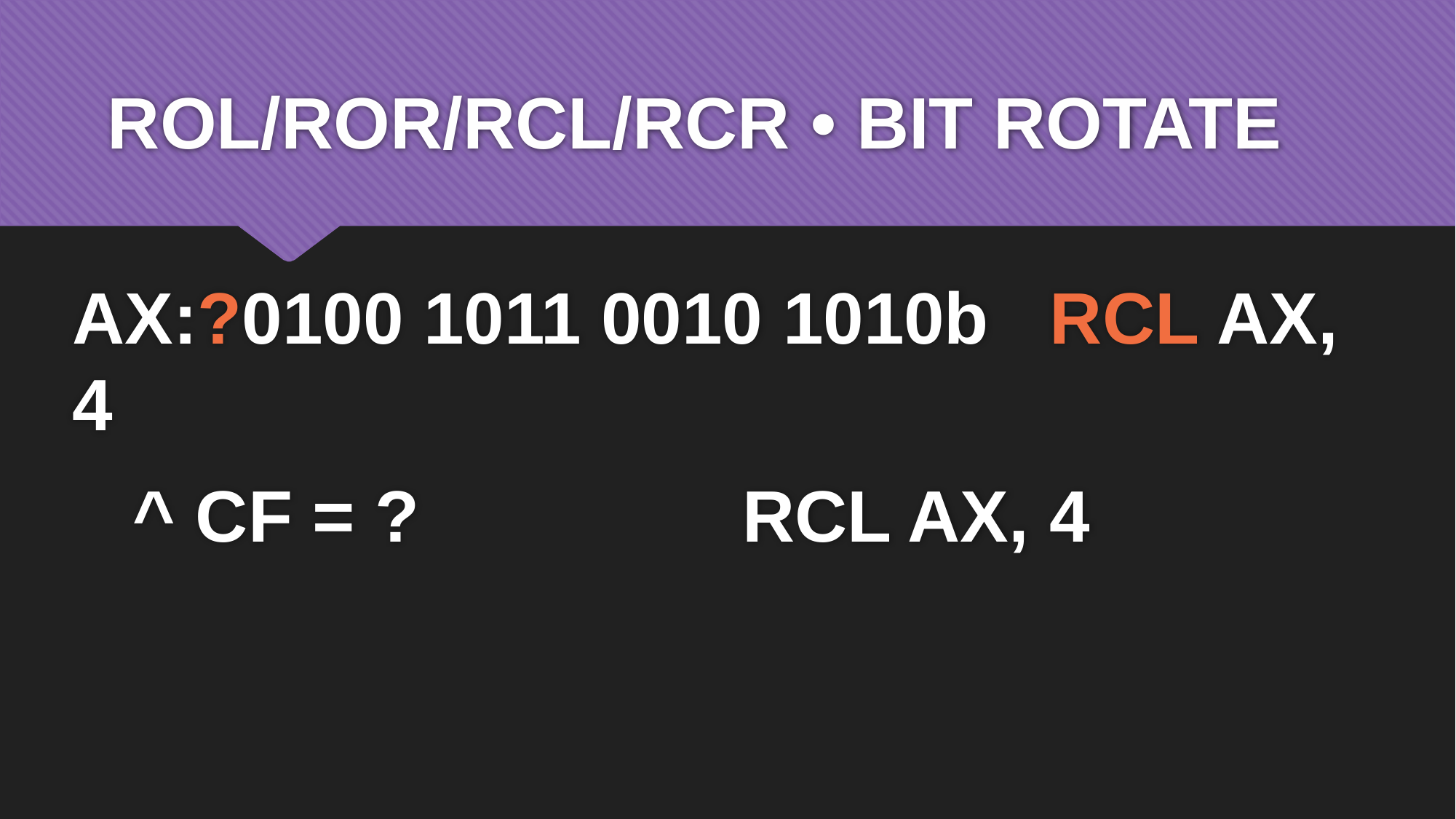

# ROL/ROR/RCL/RCR • BIT ROTATE
AX:?0100 1011 0010 1010b   RCL AX, 4
   ^ CF = ?                RCL AX, 4